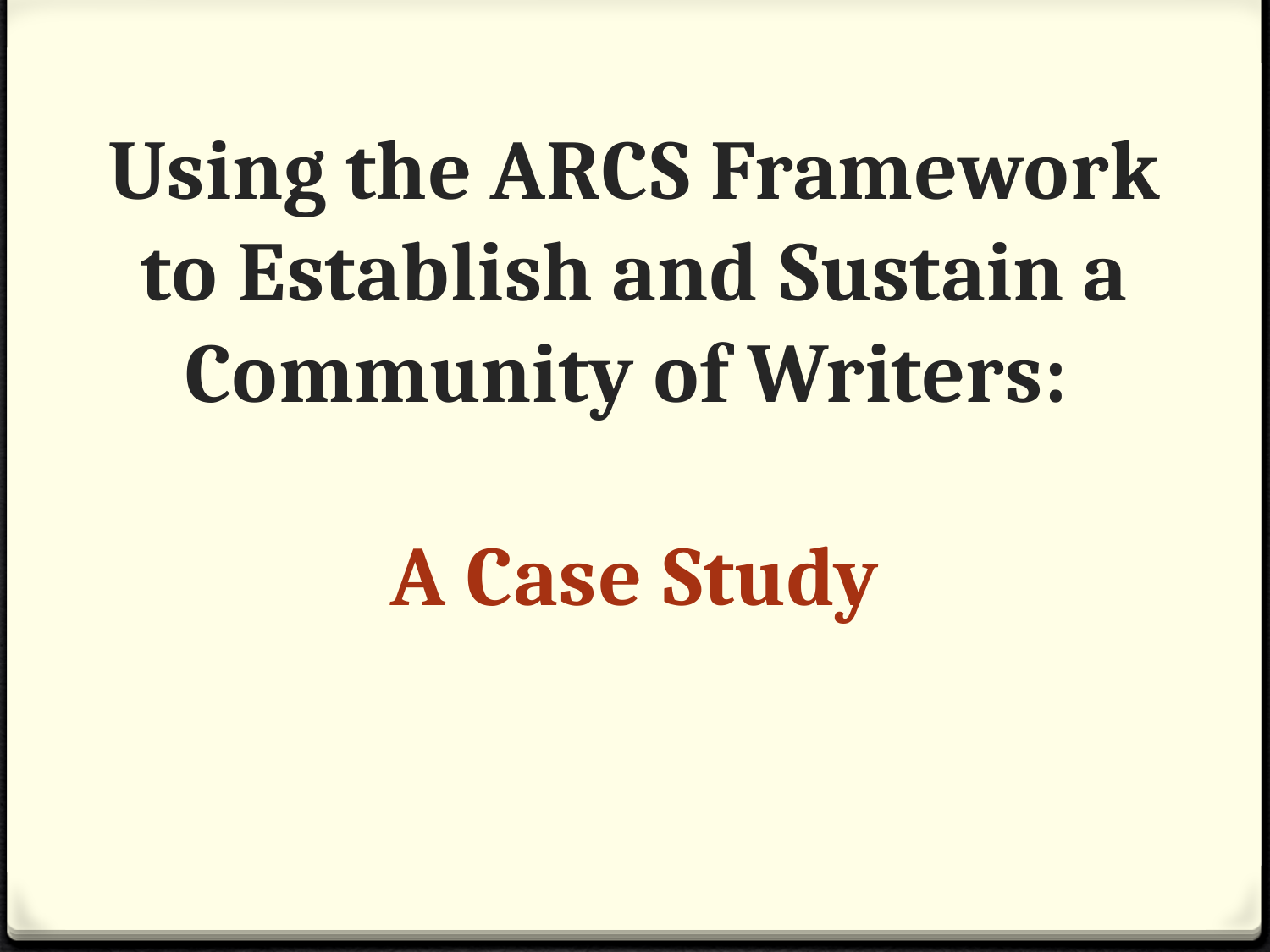

# Using the ARCS Framework to Establish and Sustain a Community of Writers: A Case Study